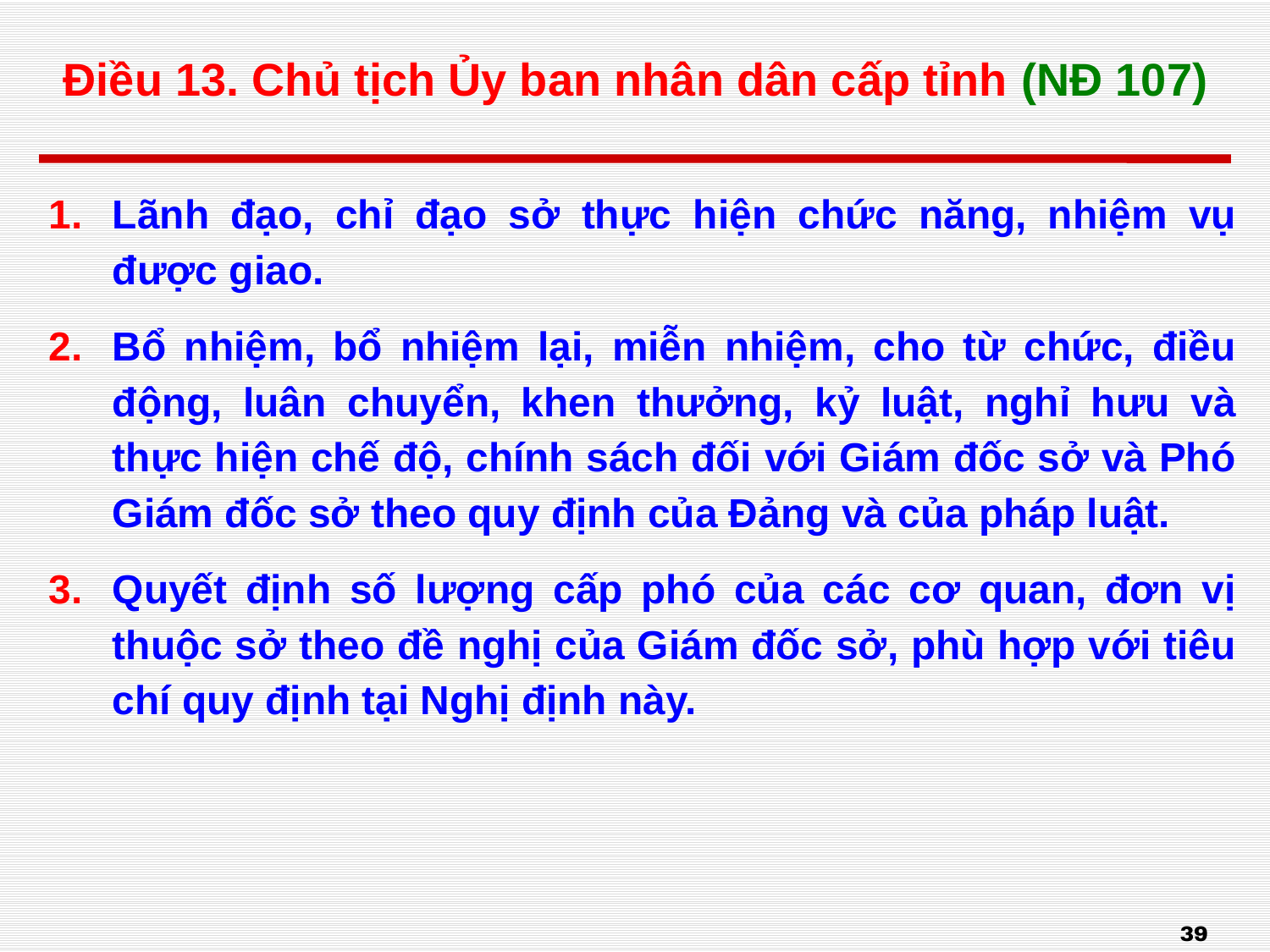

# Điều 13. Chủ tịch Ủy ban nhân dân cấp tỉnh (NĐ 107)
Lãnh đạo, chỉ đạo sở thực hiện chức năng, nhiệm vụ được giao.
Bổ nhiệm, bổ nhiệm lại, miễn nhiệm, cho từ chức, điều động, luân chuyển, khen thưởng, kỷ luật, nghỉ hưu và thực hiện chế độ, chính sách đối với Giám đốc sở và Phó Giám đốc sở theo quy định của Đảng và của pháp luật.
Quyết định số lượng cấp phó của các cơ quan, đơn vị thuộc sở theo đề nghị của Giám đốc sở, phù hợp với tiêu chí quy định tại Nghị định này.